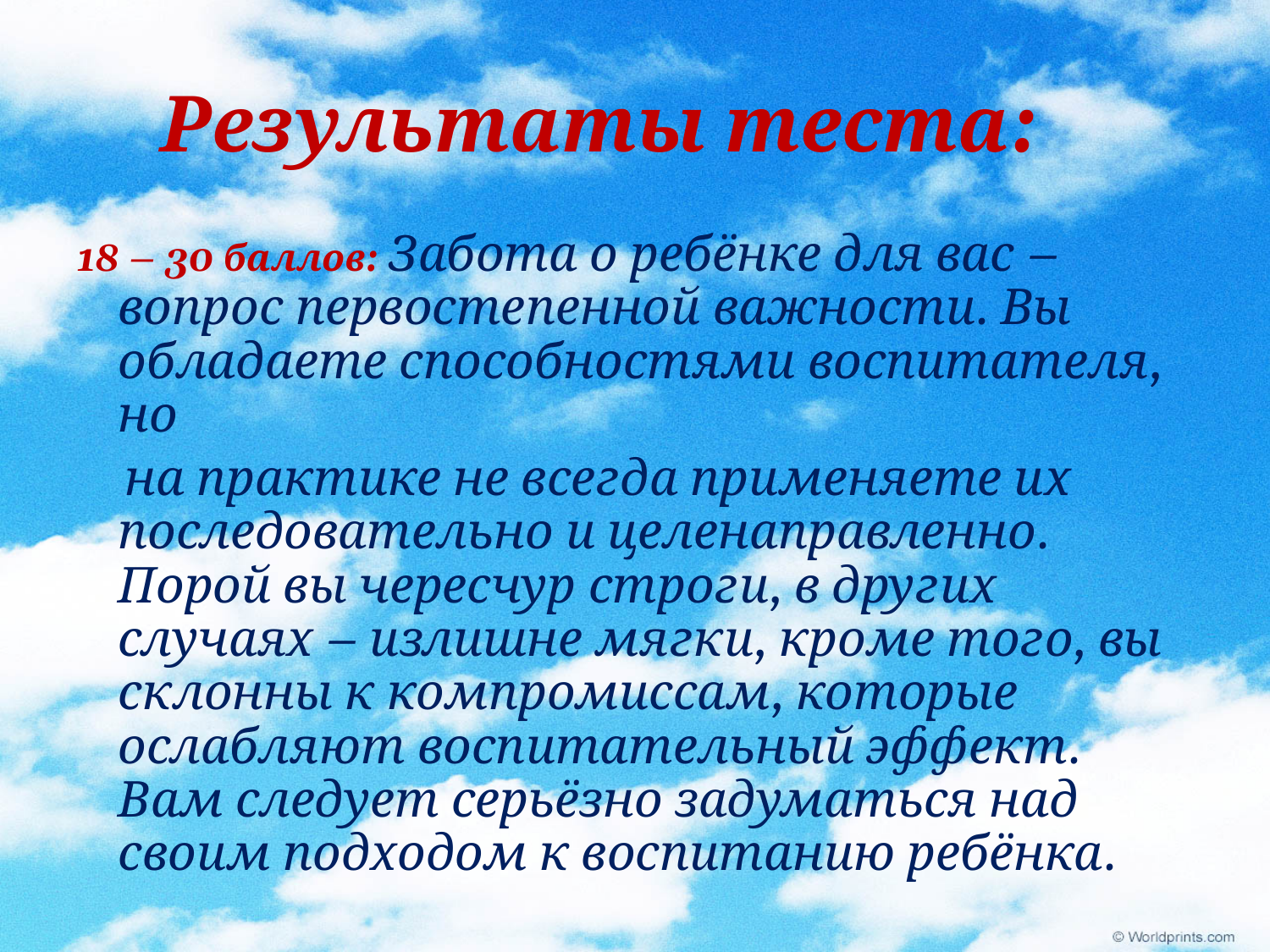

# Результаты теста:
18 – 30 баллов: Забота о ребёнке для вас – вопрос первостепенной важности. Вы обладаете способностями воспитателя, но
    на практике не всегда применяете их последовательно и целенаправленно. Порой вы чересчур строги, в других случаях – излишне мягки, кроме того, вы склонны к компромиссам, которые ослабляют воспитательный эффект. Вам следует серьёзно задуматься над своим подходом к воспитанию ребёнка.